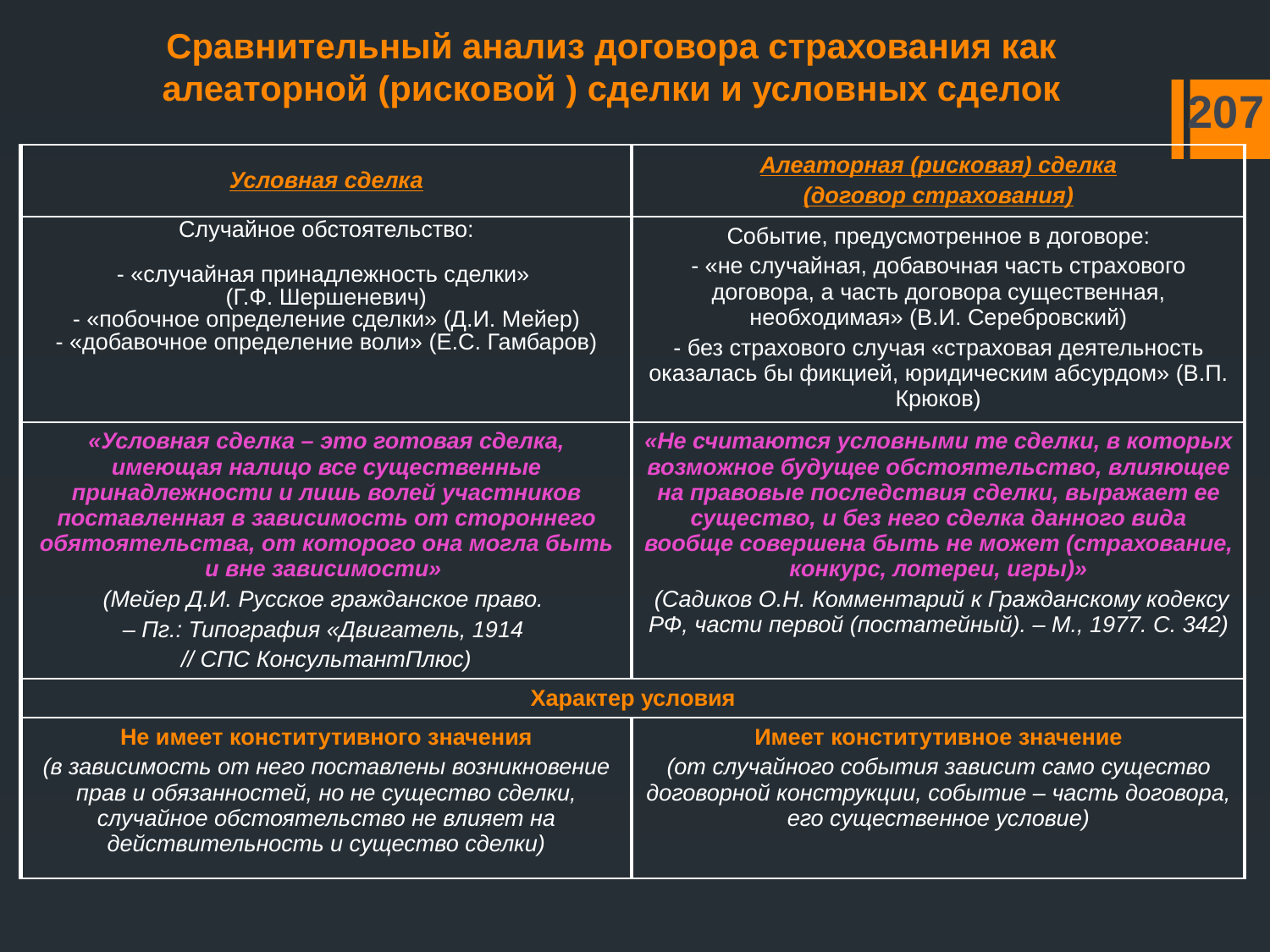

Сравнительный анализ договора страхования как алеаторной (рисковой ) сделки и условных сделок
207
| Условная сделка | Алеаторная (рисковая) сделка (договор страхования) |
| --- | --- |
| Случайное обстоятельство: - «случайная принадлежность сделки» (Г.Ф. Шершеневич) - «побочное определение сделки» (Д.И. Мейер) - «добавочное определение воли» (Е.С. Гамбаров) | Событие, предусмотренное в договоре: - «не случайная, добавочная часть страхового договора, а часть договора существенная, необходимая» (В.И. Серебровский) - без страхового случая «страховая деятельность оказалась бы фикцией, юридическим абсурдом» (В.П. Крюков) |
| «Условная сделка – это готовая сделка, имеющая налицо все существенные принадлежности и лишь волей участников поставленная в зависимость от стороннего обятоятельства, от которого она могла быть и вне зависимости» (Мейер Д.И. Русское гражданское право. – Пг.: Типография «Двигатель, 1914 // СПС КонсультантПлюс) | «Не считаются условными те сделки, в которых возможное будущее обстоятельство, влияющее на правовые последствия сделки, выражает ее существо, и без него сделка данного вида вообще совершена быть не может (страхование, конкурс, лотереи, игры)» (Садиков О.Н. Комментарий к Гражданскому кодексу РФ, части первой (постатейный). – М., 1977. С. 342) |
| Характер условия |  |
| Не имеет конститутивного значения (в зависимость от него поставлены возникновение прав и обязанностей, но не существо сделки, случайное обстоятельство не влияет на действительность и существо сделки) | Имеет конститутивное значение (от случайного события зависит само существо договорной конструкции, событие – часть договора, его существенное условие) |